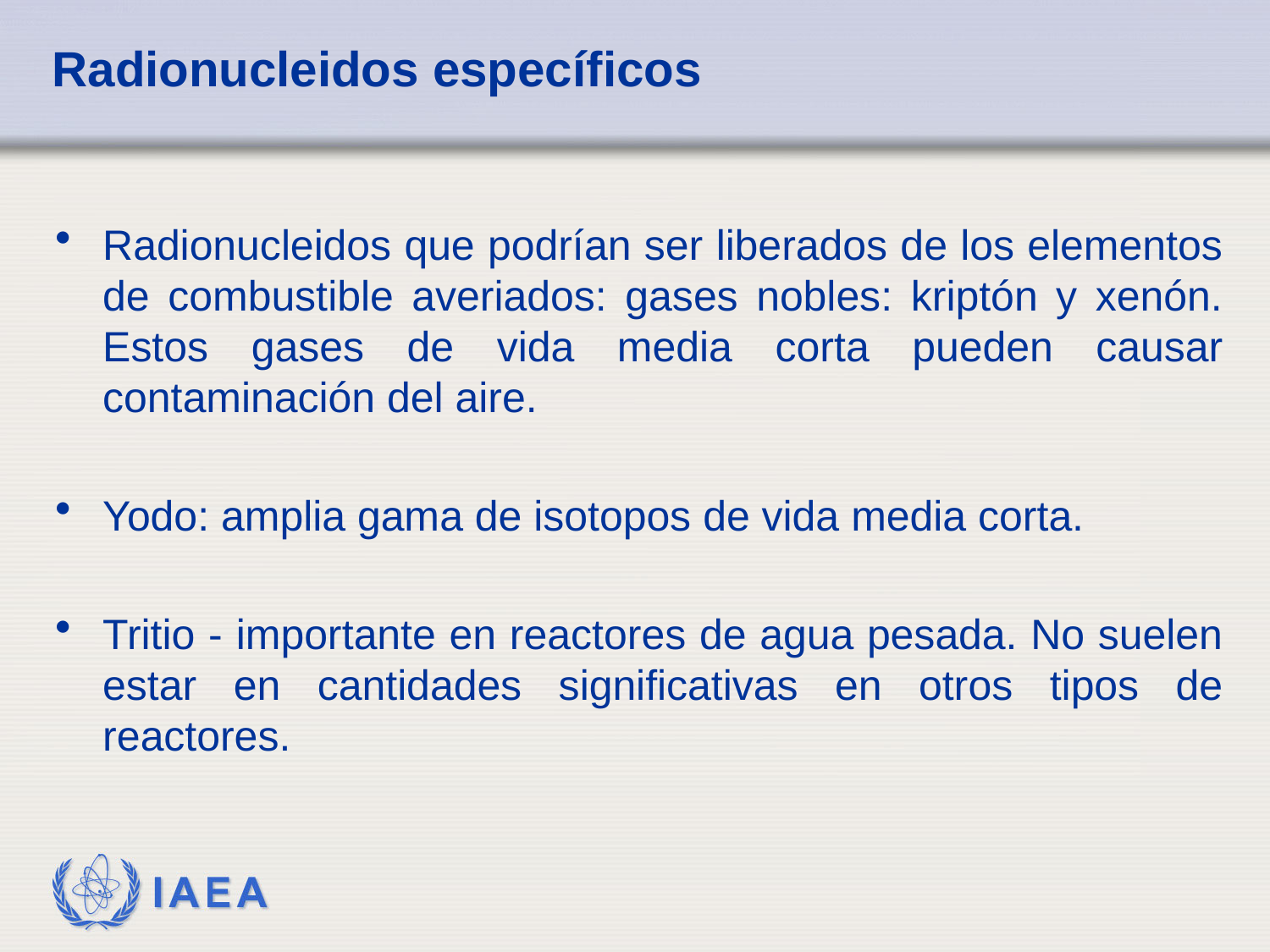

# Radionucleidos específicos
Radionucleidos que podrían ser liberados de los elementos de combustible averiados: gases nobles: kriptón y xenón. Estos gases de vida media corta pueden causar contaminación del aire.

Yodo: amplia gama de isotopos de vida media corta.

Tritio - importante en reactores de agua pesada. No suelen estar en cantidades significativas en otros tipos de reactores.